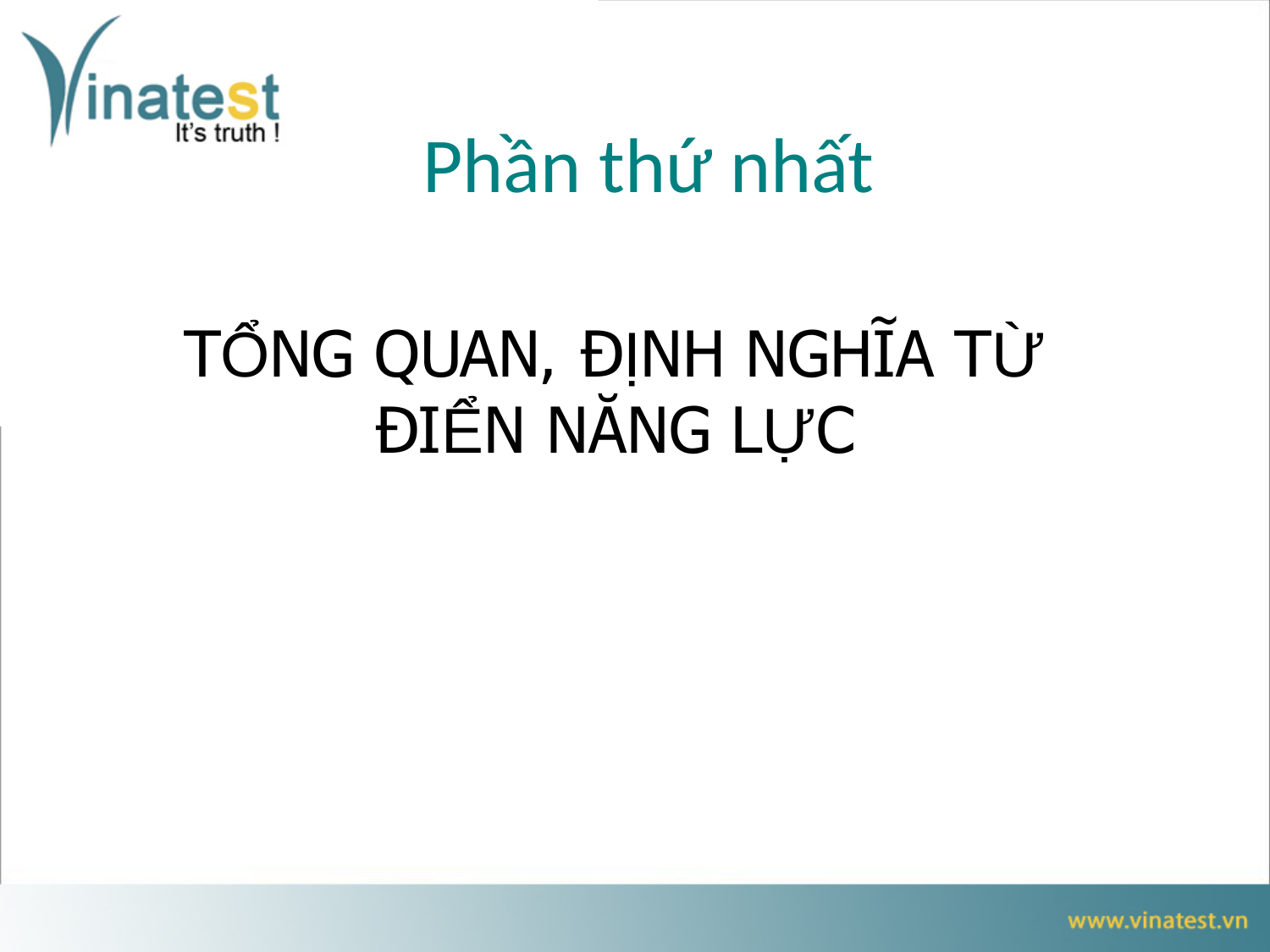

Phần thứ nhất
TỔNG QUAN, ĐỊNH NGHĨA TỪ ĐIỂN NĂNG LỰC